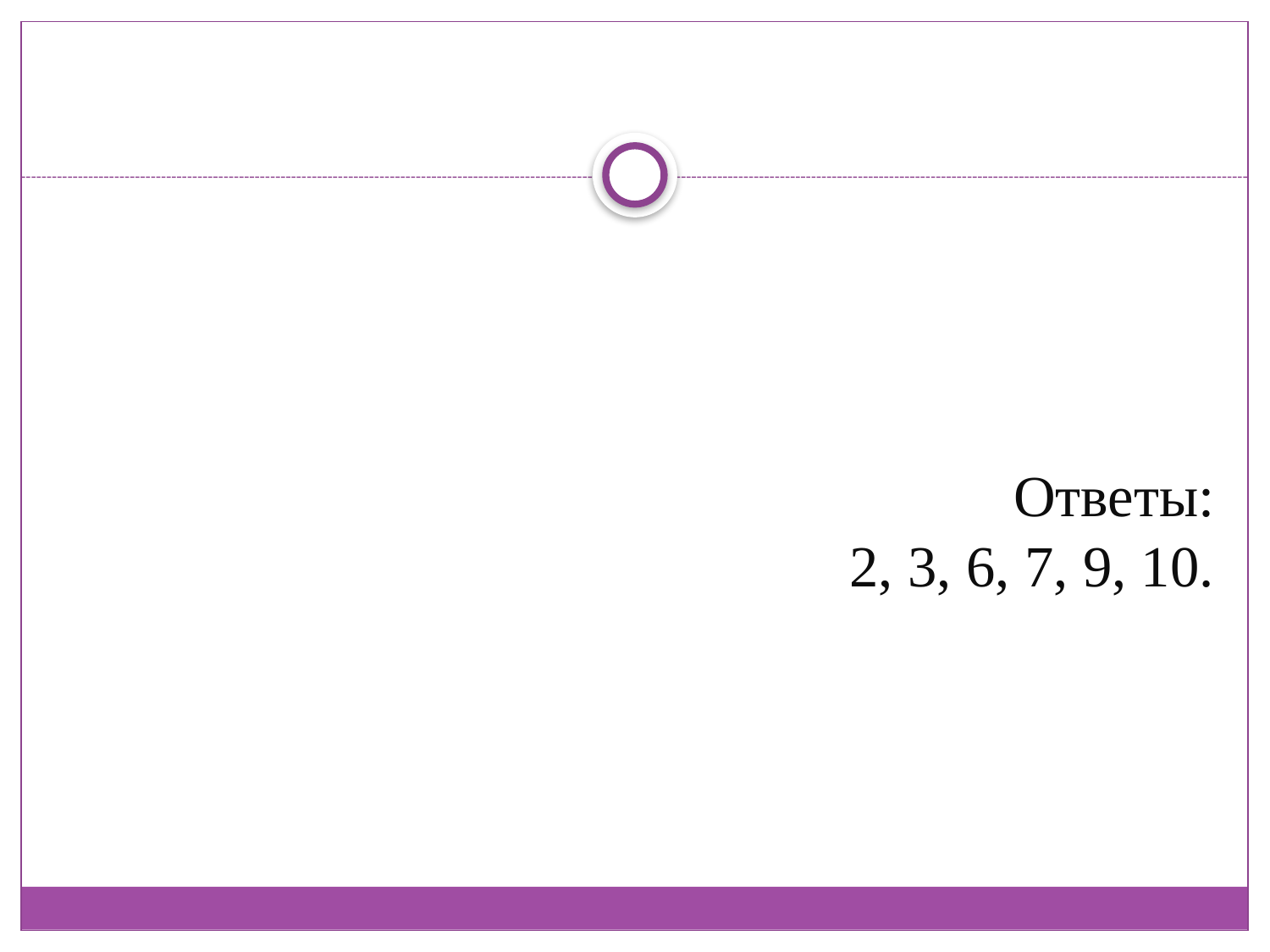

# Ответы: 2, 3, 6, 7, 9, 10.